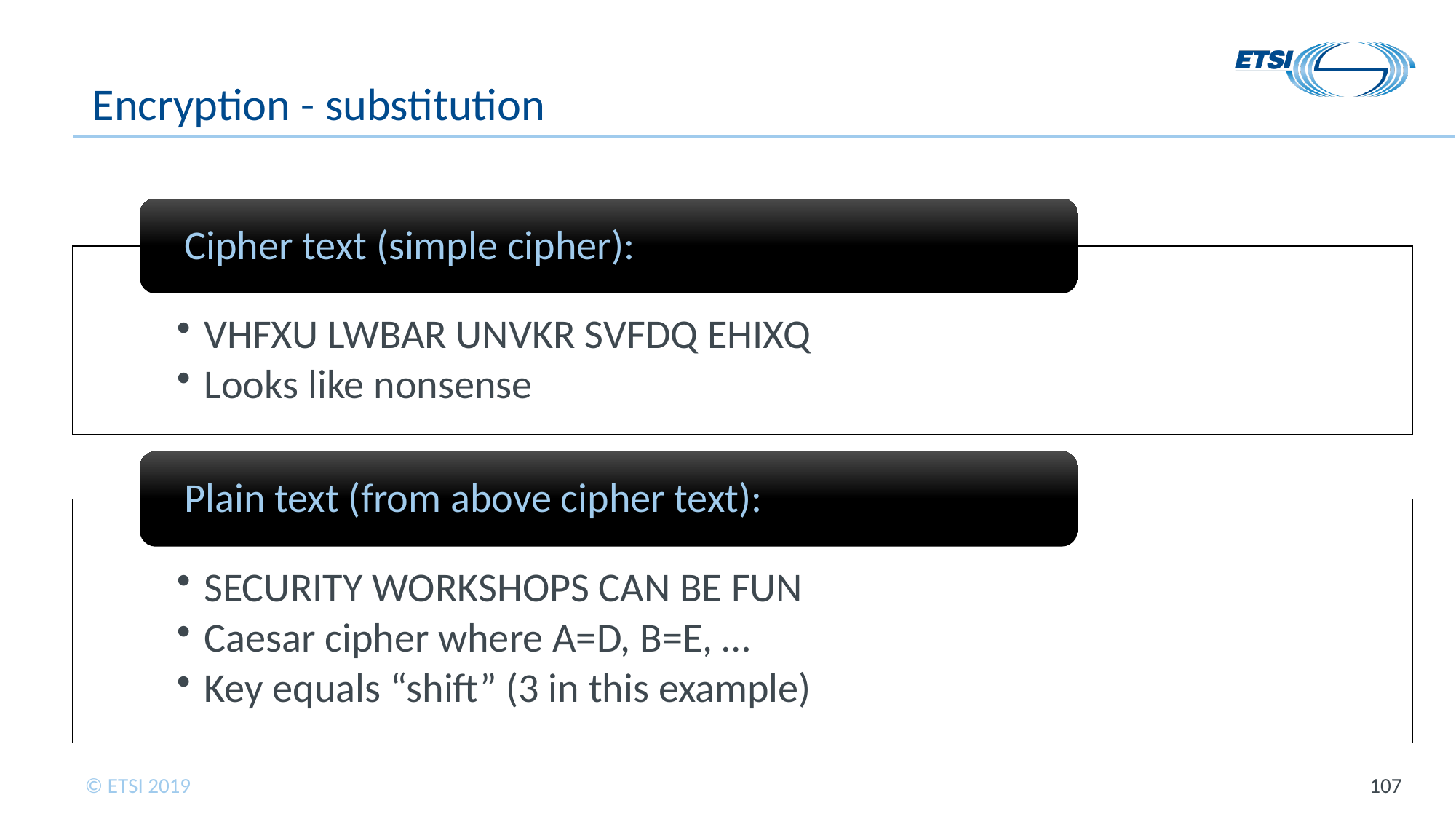

# Encryption - substitution
VHFXU LWBAR UNVKR SVFDQ EHIXQ
Looks like nonsense
Cipher text (simple cipher):
SECURITY WORKSHOPS CAN BE FUN
Caesar cipher where A=D, B=E, …
Key equals “shift” (3 in this example)
Plain text (from above cipher text):